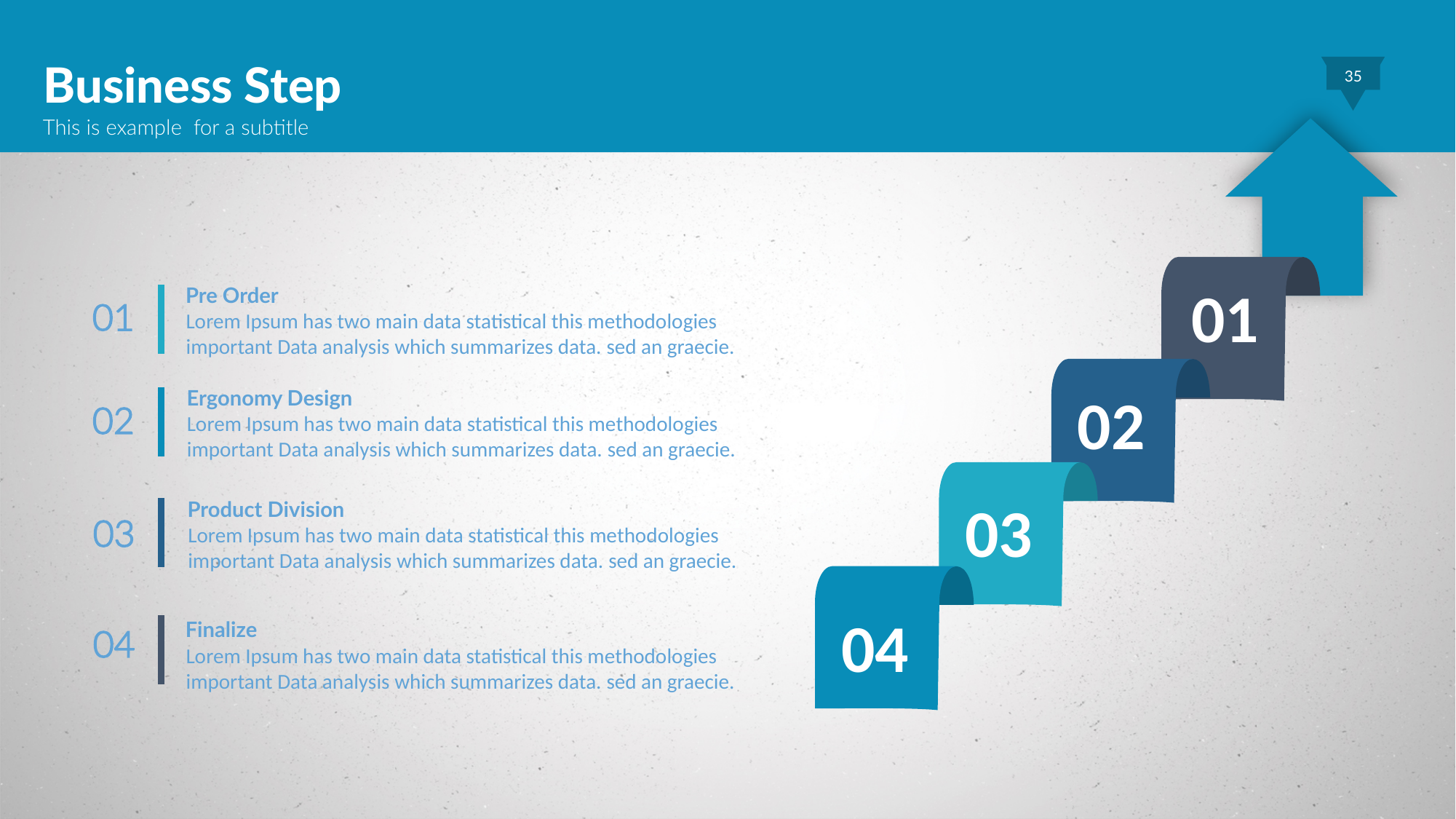

Business Step
This is example  for a subtitle

35

01
Pre Order
Lorem Ipsum has two main data statistical this methodologies important Data analysis which summarizes data. sed an graecie.
Ergonomy Design
Lorem Ipsum has two main data statistical this methodologies important Data analysis which summarizes data. sed an graecie.
Product Division
Lorem Ipsum has two main data statistical this methodologies important Data analysis which summarizes data. sed an graecie.
Finalize
Lorem Ipsum has two main data statistical this methodologies important Data analysis which summarizes data. sed an graecie.
01
02
02
03
03
04
04